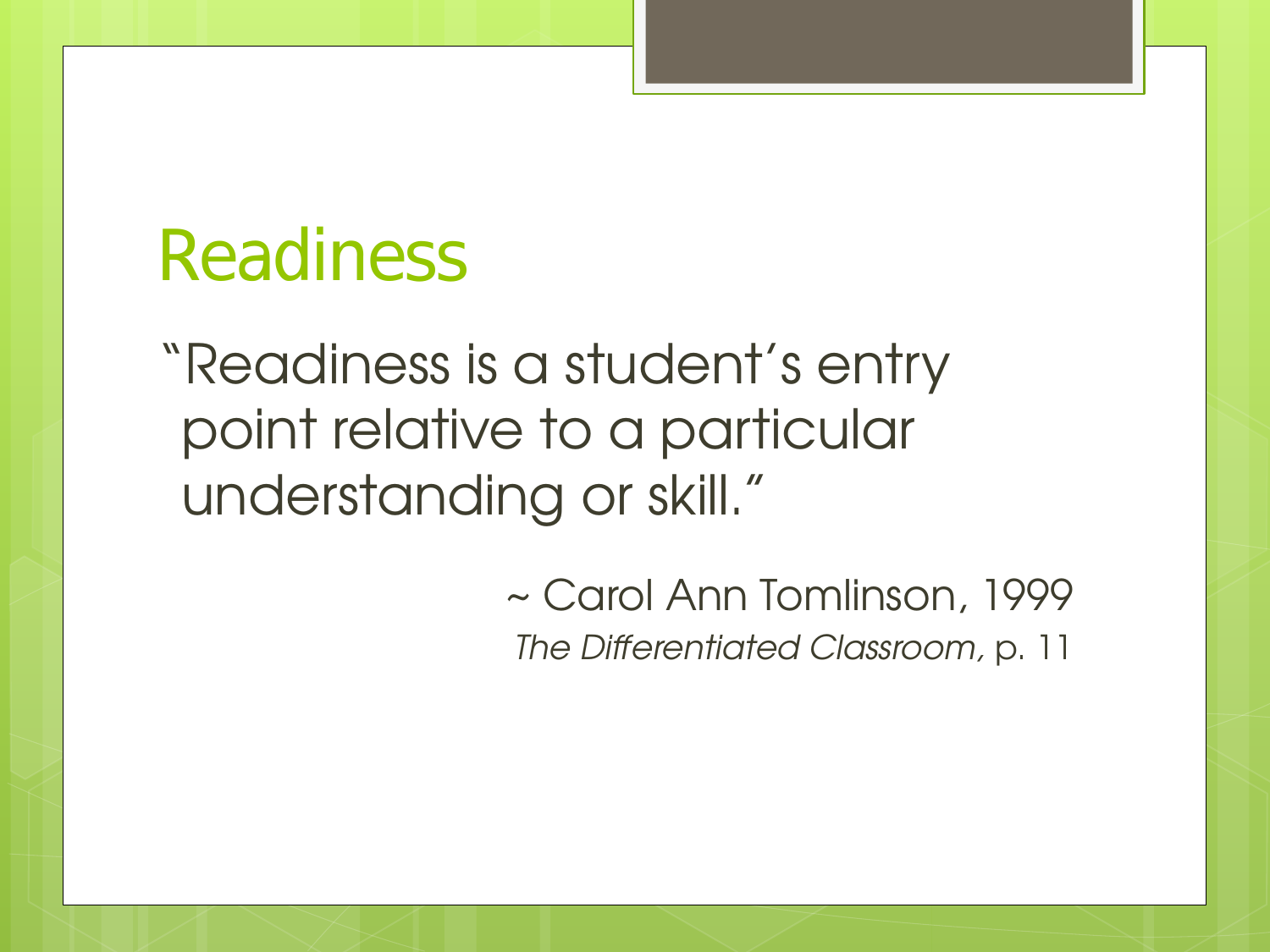

# Readiness
“Readiness is a student’s entry point relative to a particular understanding or skill.”

~ Carol Ann Tomlinson, 1999
The Differentiated Classroom, p. 11